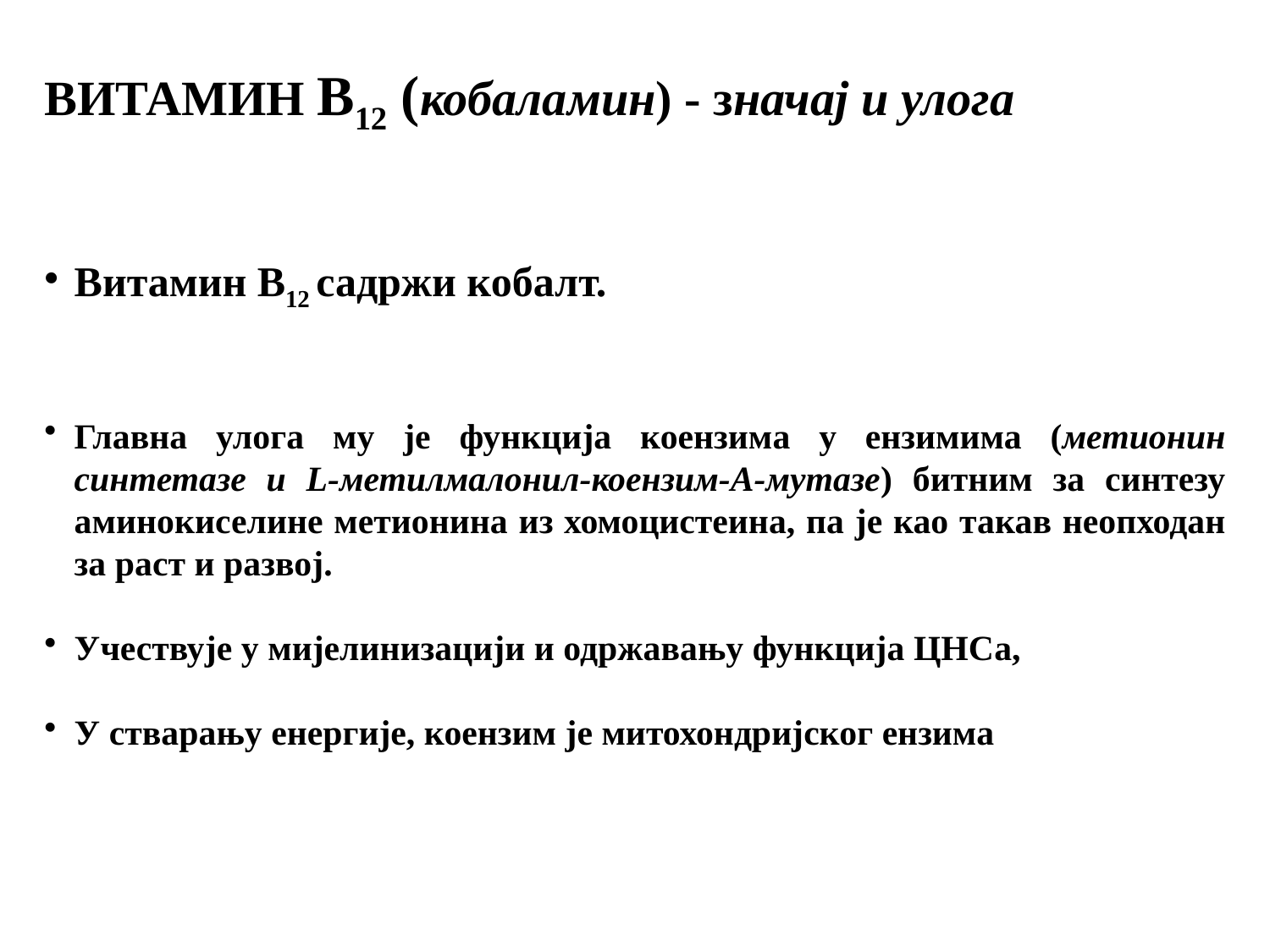

ВИТАМИН B12 (кобаламин) - значај и улога

Витамин B12 садржи кобалт.

Главна улога му је функција коензима у ензимима (метионин синтетазе и L-метилмалонил-коензим-А-мутазе) битним за синтезу аминокиселине метионина из хомоцистеина, па је као такав неопходан за раст и развој.

Учествује у мијелинизацији и одржавању функција ЦНСа,

У стварању енергије, коензим је митохондријског ензима